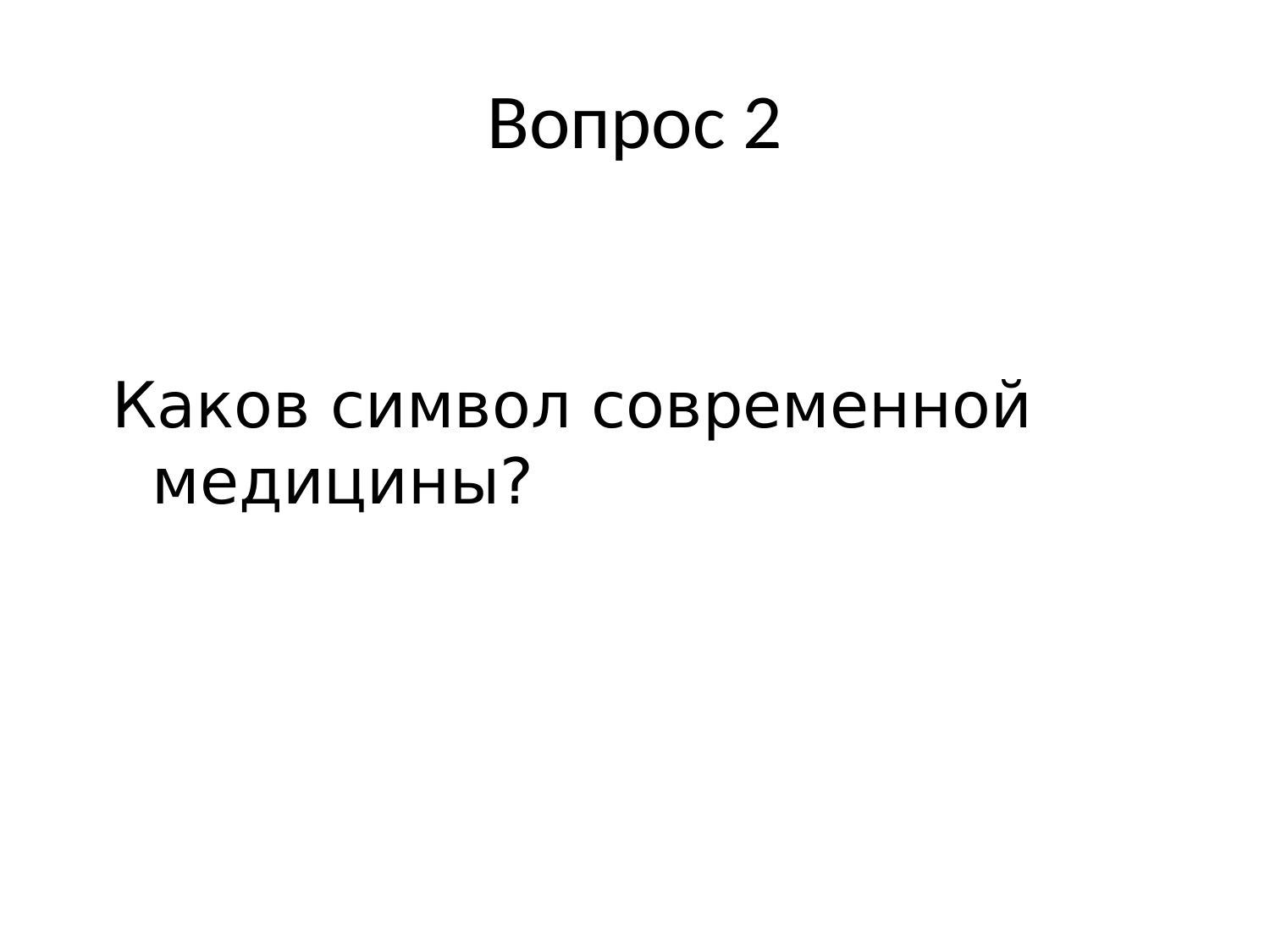

Каков символ современной           медицины?
# Вопрос 2